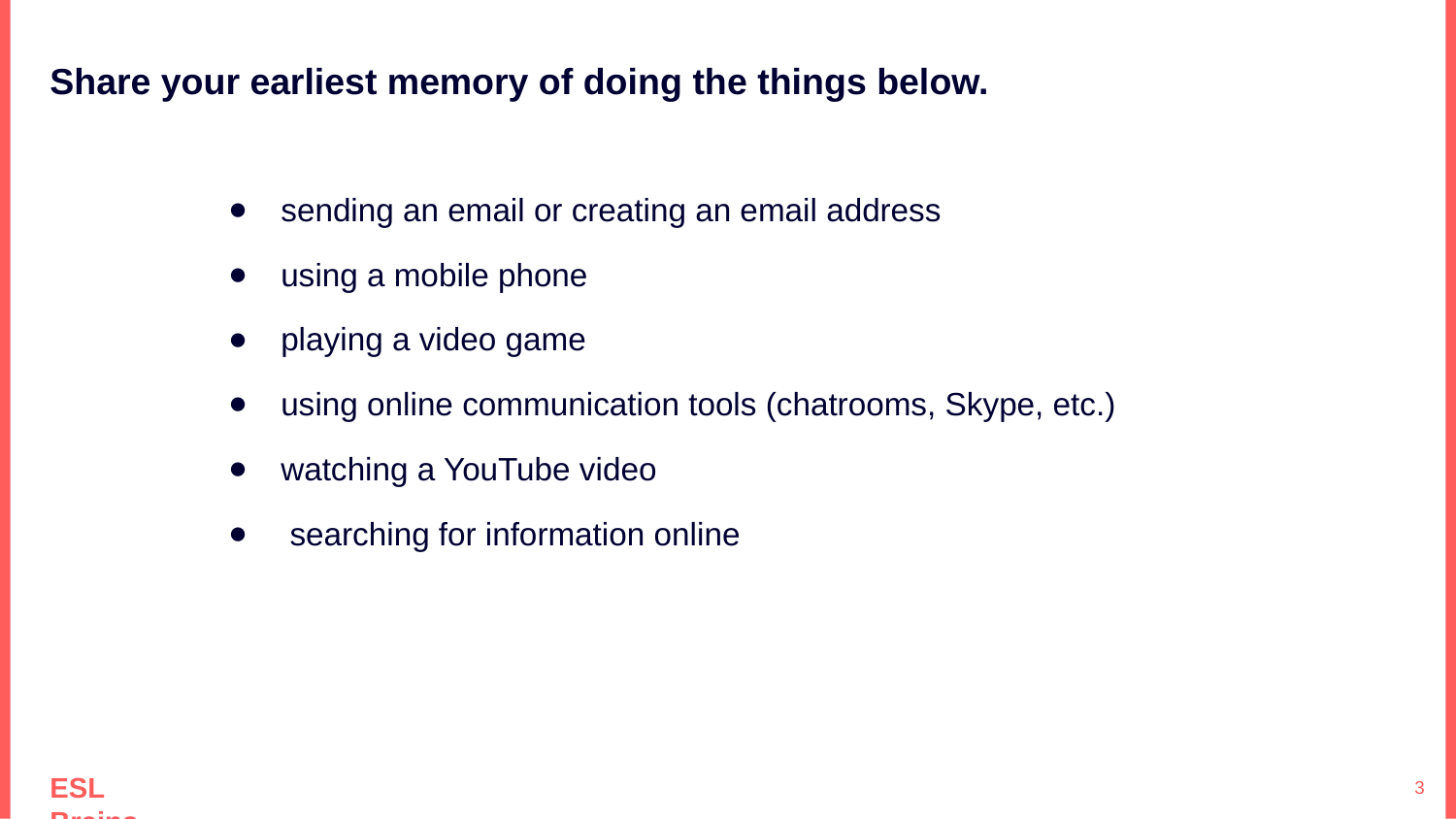

Share your earliest memory of doing the things below.
sending an email or creating an email address
using a mobile phone
playing a video game
using online communication tools (chatrooms, Skype, etc.)
watching a YouTube video
 searching for information online
3